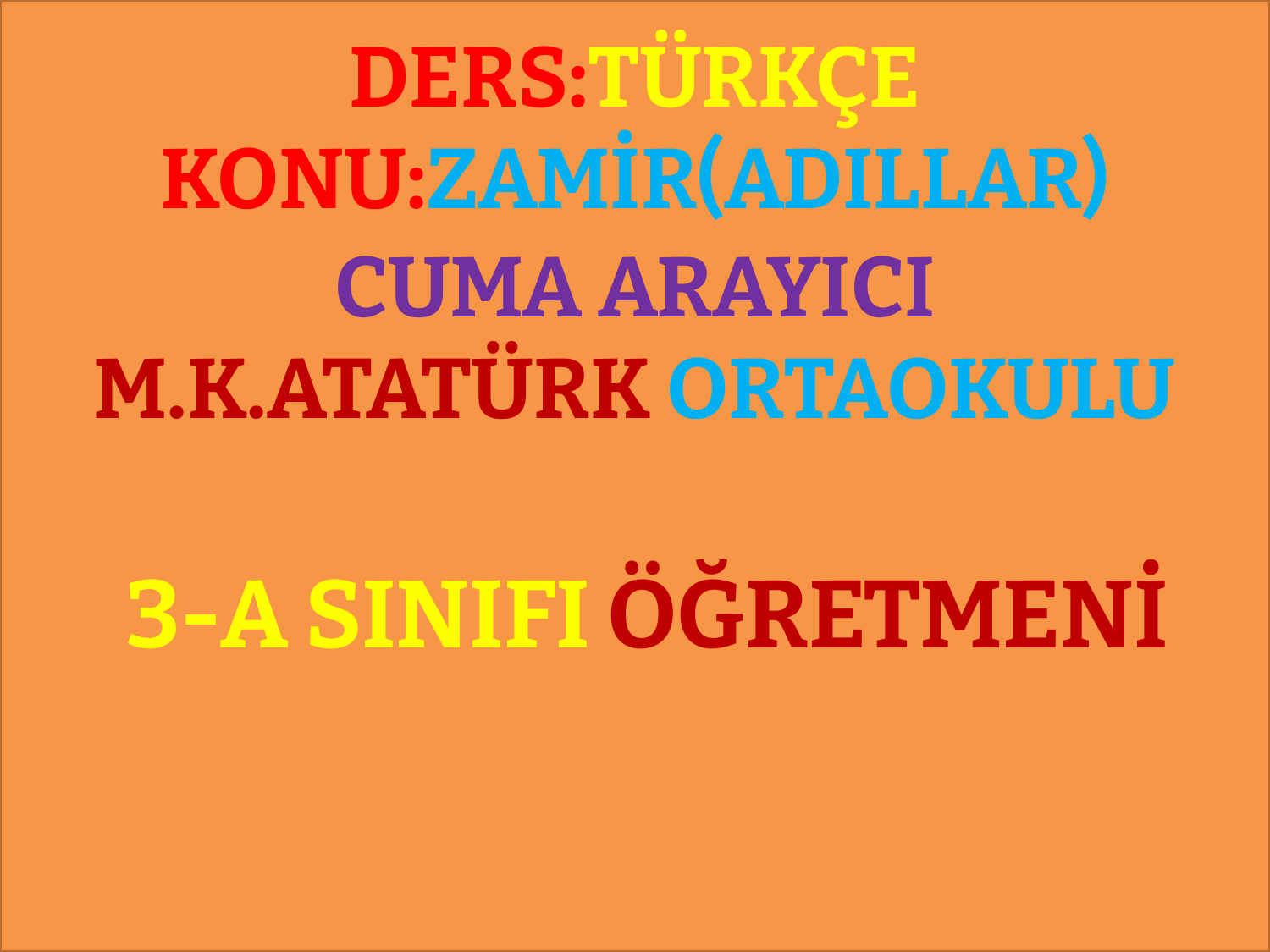

DERS:TÜRKÇE
KONU:ZAMİR(ADILLAR)
CUMA ARAYICI
M.K.ATATÜRK ORTAOKULU
#
3-A SINIFI ÖĞRETMENİ